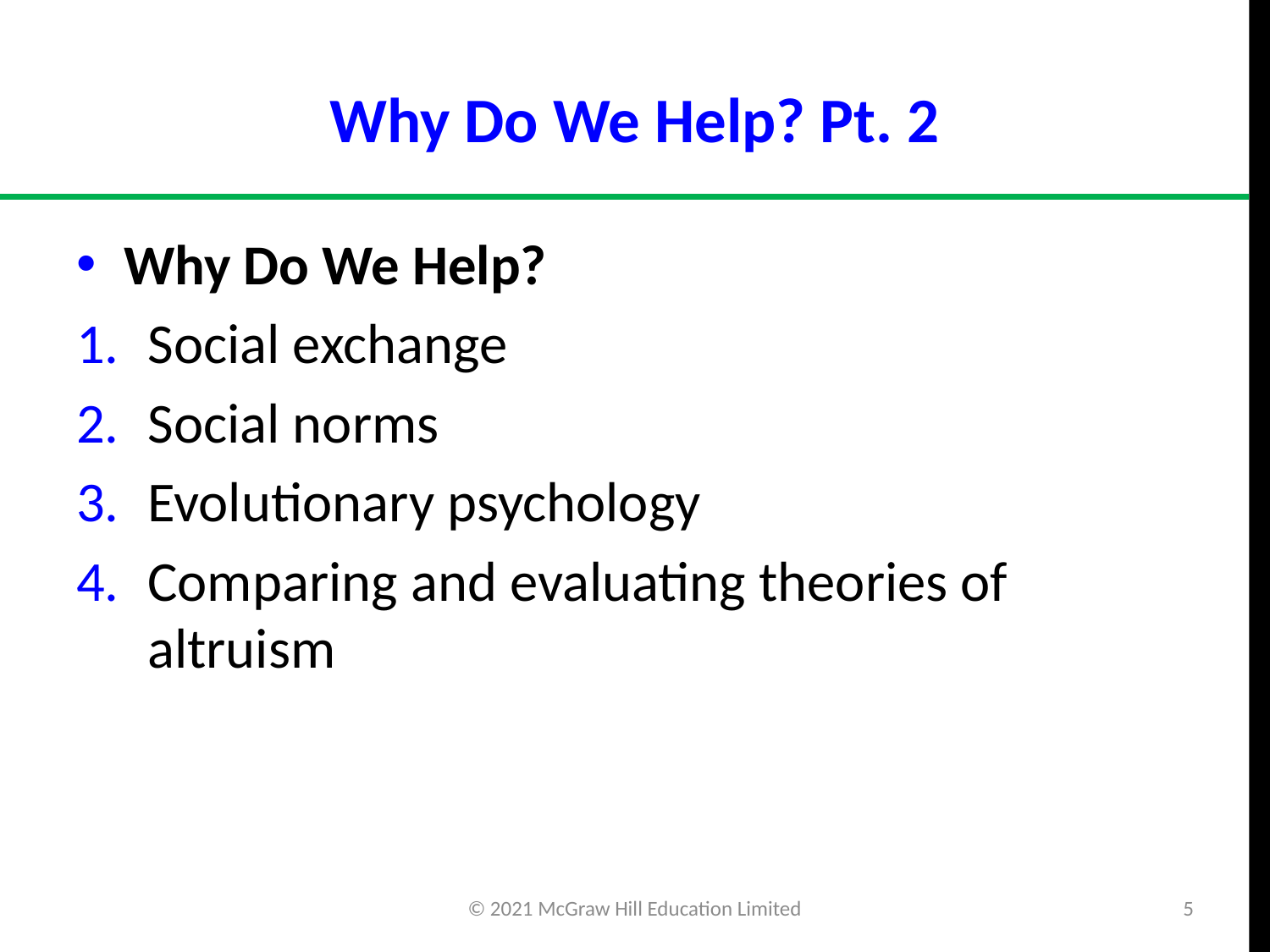

# Why Do We Help? Pt. 2
Why Do We Help?
Social exchange
Social norms
Evolutionary psychology
Comparing and evaluating theories of altruism
© 2021 McGraw Hill Education Limited
5